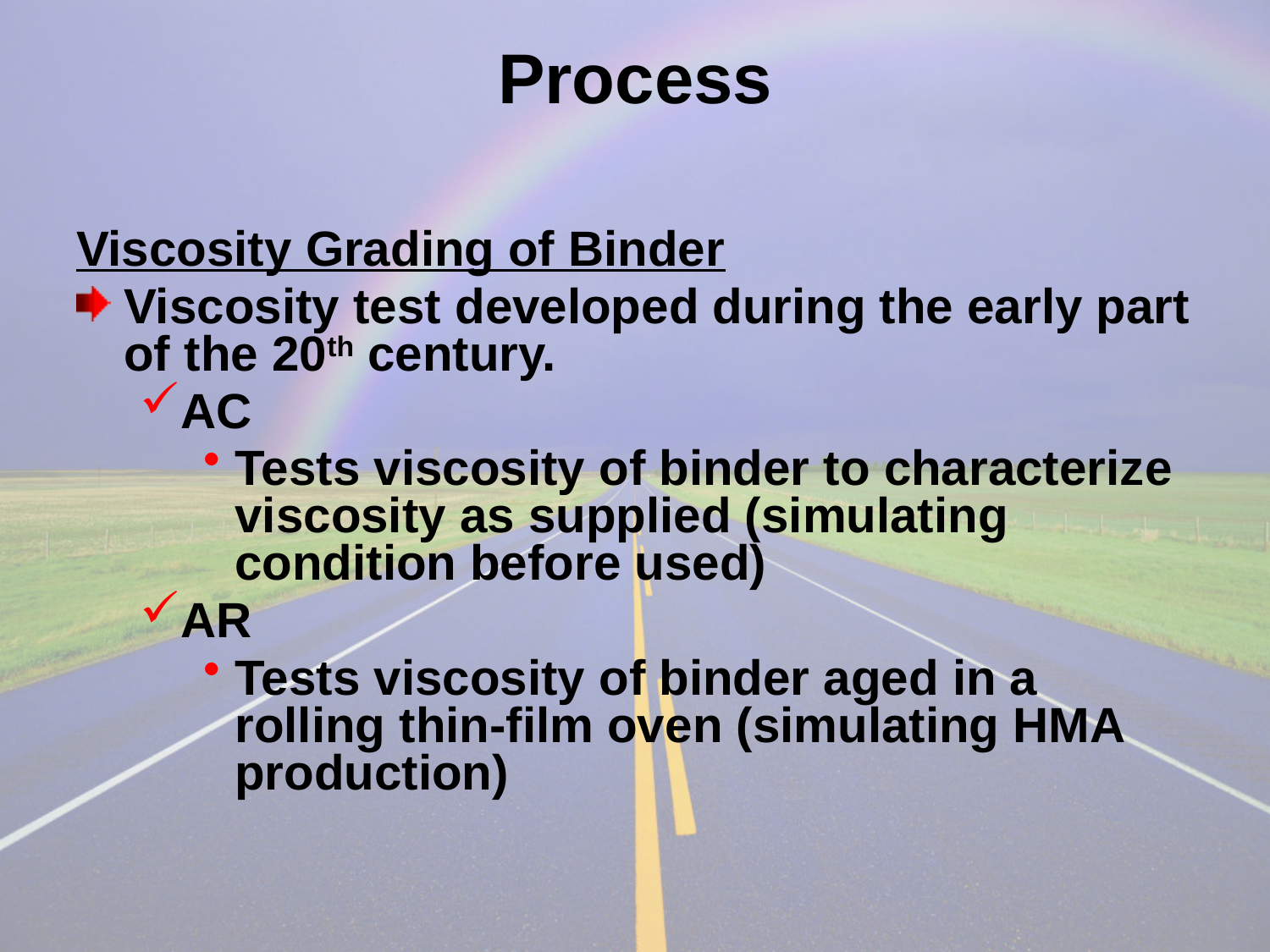

# Process
Viscosity Grading of Binder
Viscosity test developed during the early part of the 20th century.
AC
Tests viscosity of binder to characterize viscosity as supplied (simulating condition before used)
AR
Tests viscosity of binder aged in a rolling thin-film oven (simulating HMA production)